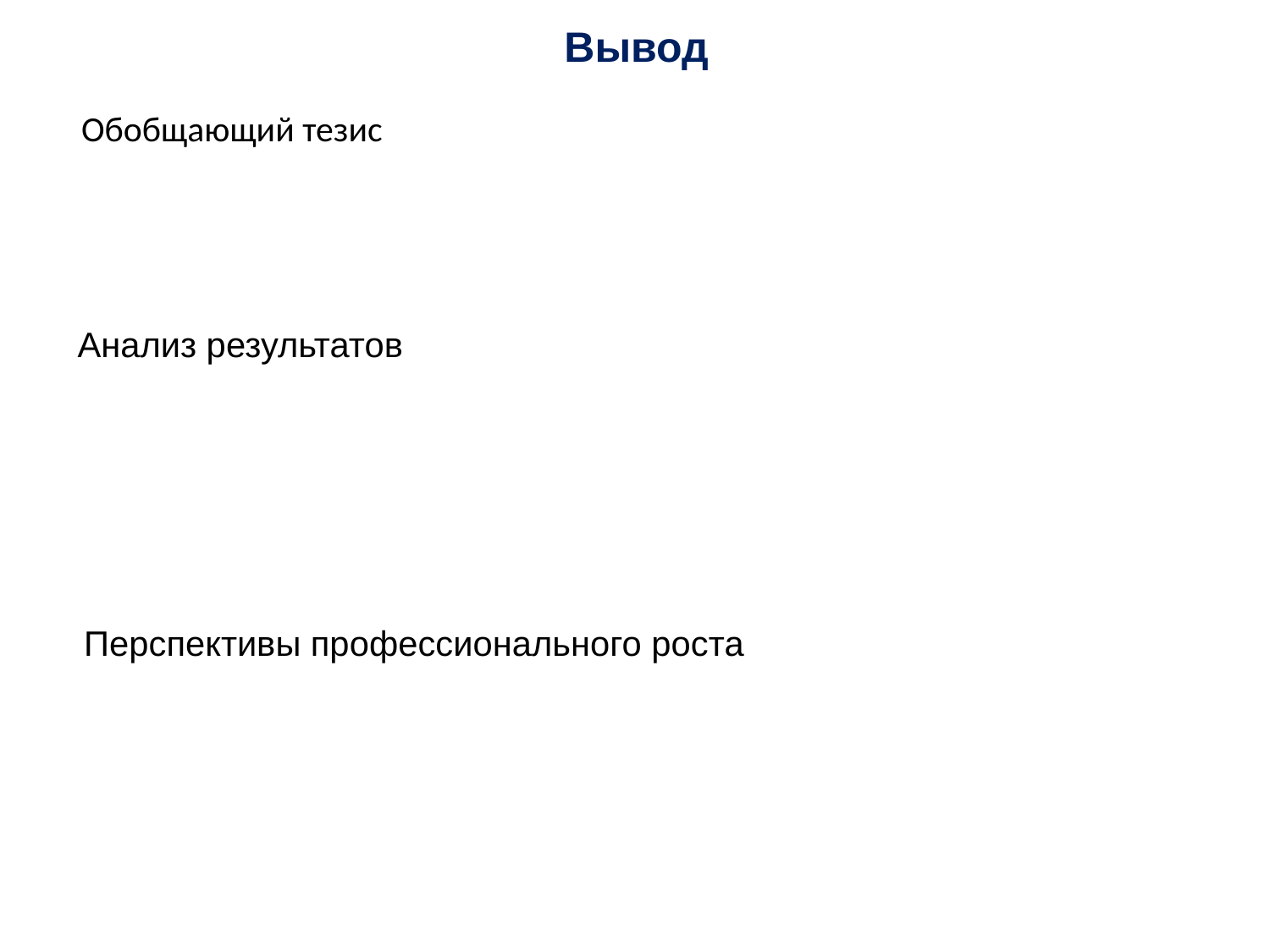

# Вывод
Обобщающий тезис
Анализ результатов
Перспективы профессионального роста